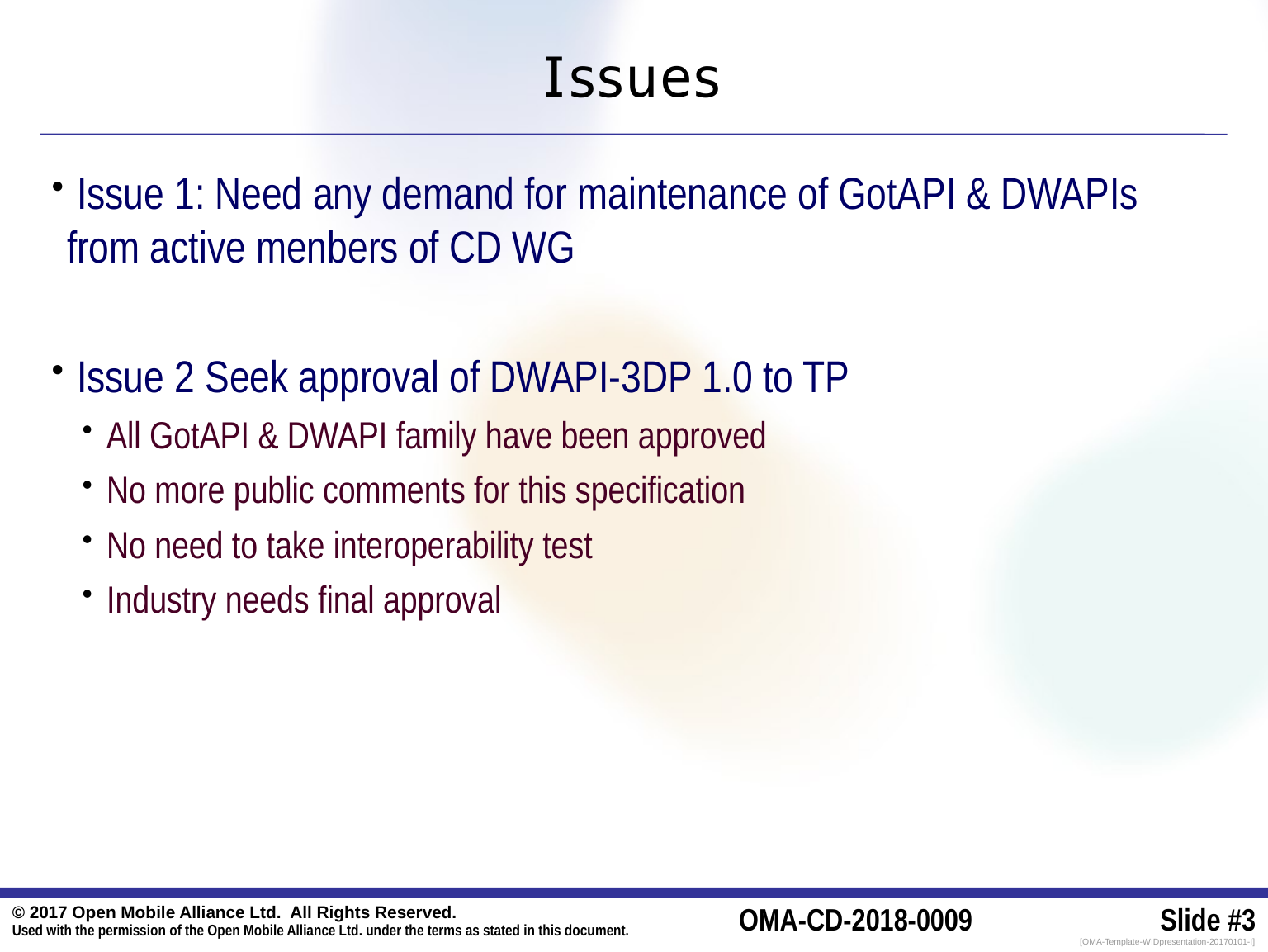

# Issues
 Issue 1: Need any demand for maintenance of GotAPI & DWAPIs from active menbers of CD WG

 Issue 2 Seek approval of DWAPI-3DP 1.0 to TP
 All GotAPI & DWAPI family have been approved
 No more public comments for this specification
 No need to take interoperability test
 Industry needs final approval